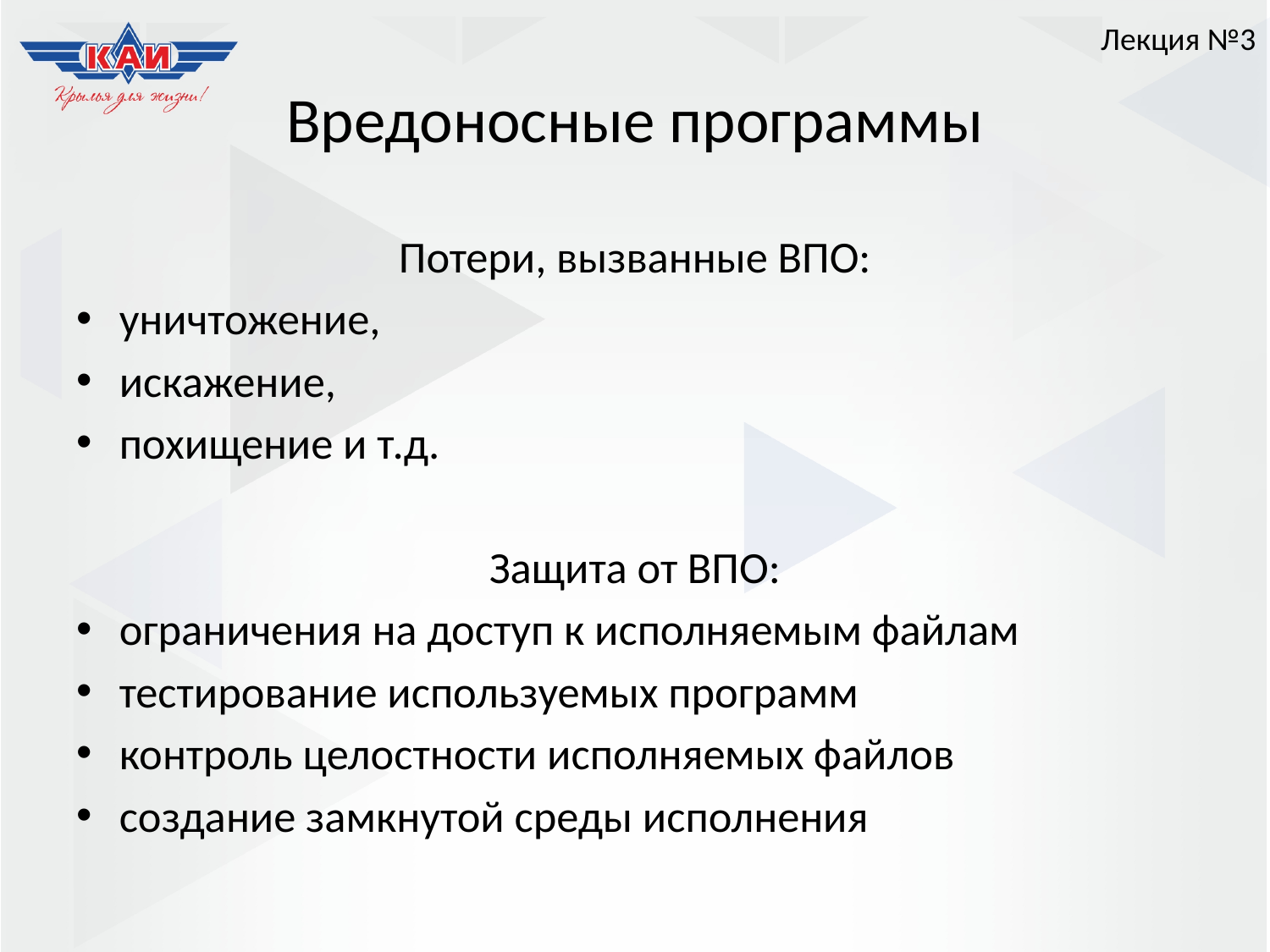

Лекция №3
# Вредоносные программы
Потери, вызванные ВПО:
уничтожение,
искажение,
похищение и т.д.

Защита от ВПО:
ограничения на доступ к исполняемым файлам
тестирование используемых программ
контроль целостности исполняемых файлов
создание замкнутой среды исполнения